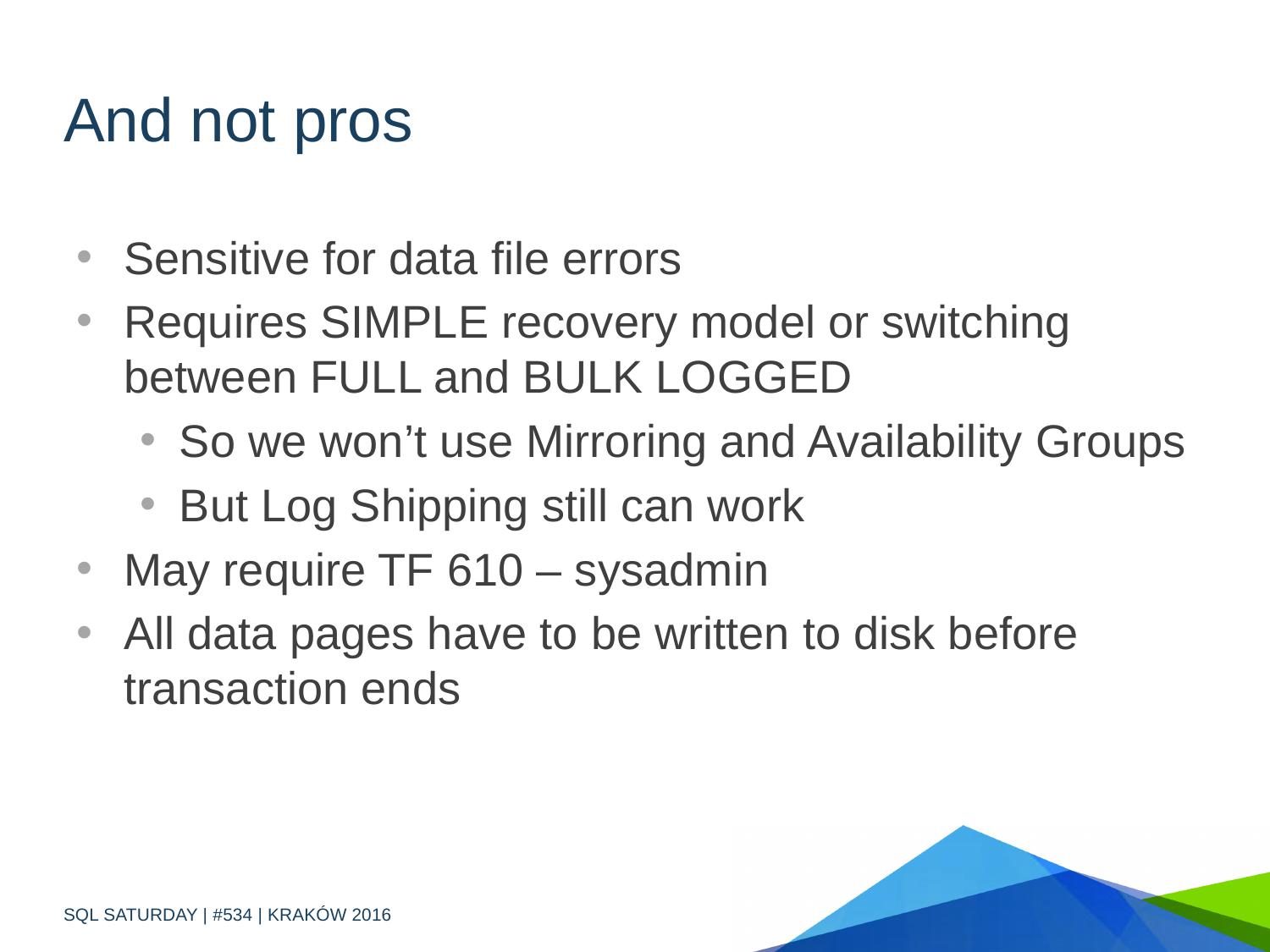

# And not pros
Sensitive for data file errors
Requires SIMPLE recovery model or switching between FULL and BULK LOGGED
So we won’t use Mirroring and Availability Groups
But Log Shipping still can work
May require TF 610 – sysadmin
All data pages have to be written to disk before transaction ends
SQL SATURDAY | #534 | KRAKÓW 2016